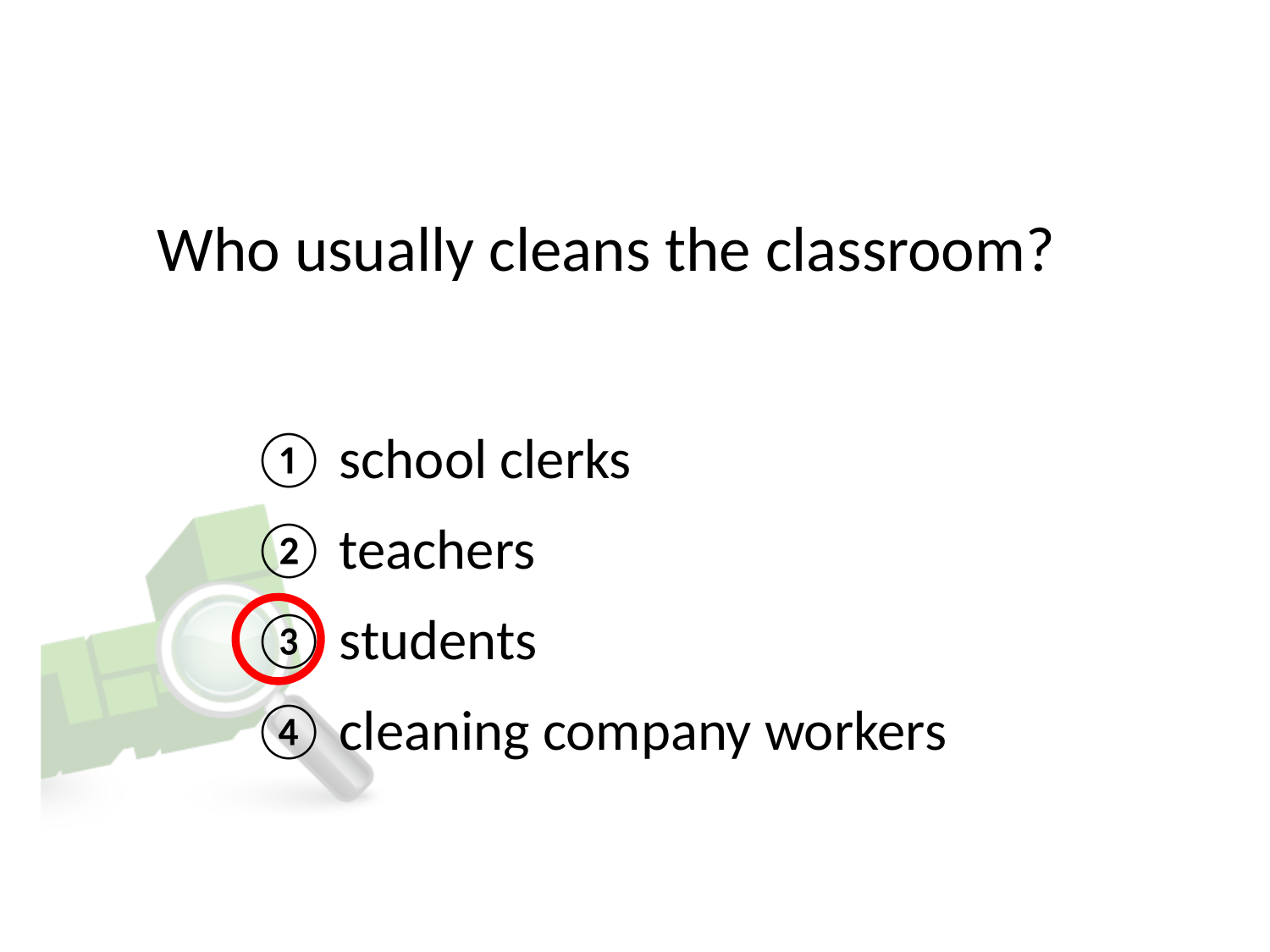

# Who usually cleans the classroom?
① school clerks
② teachers
③ students
④ cleaning company workers